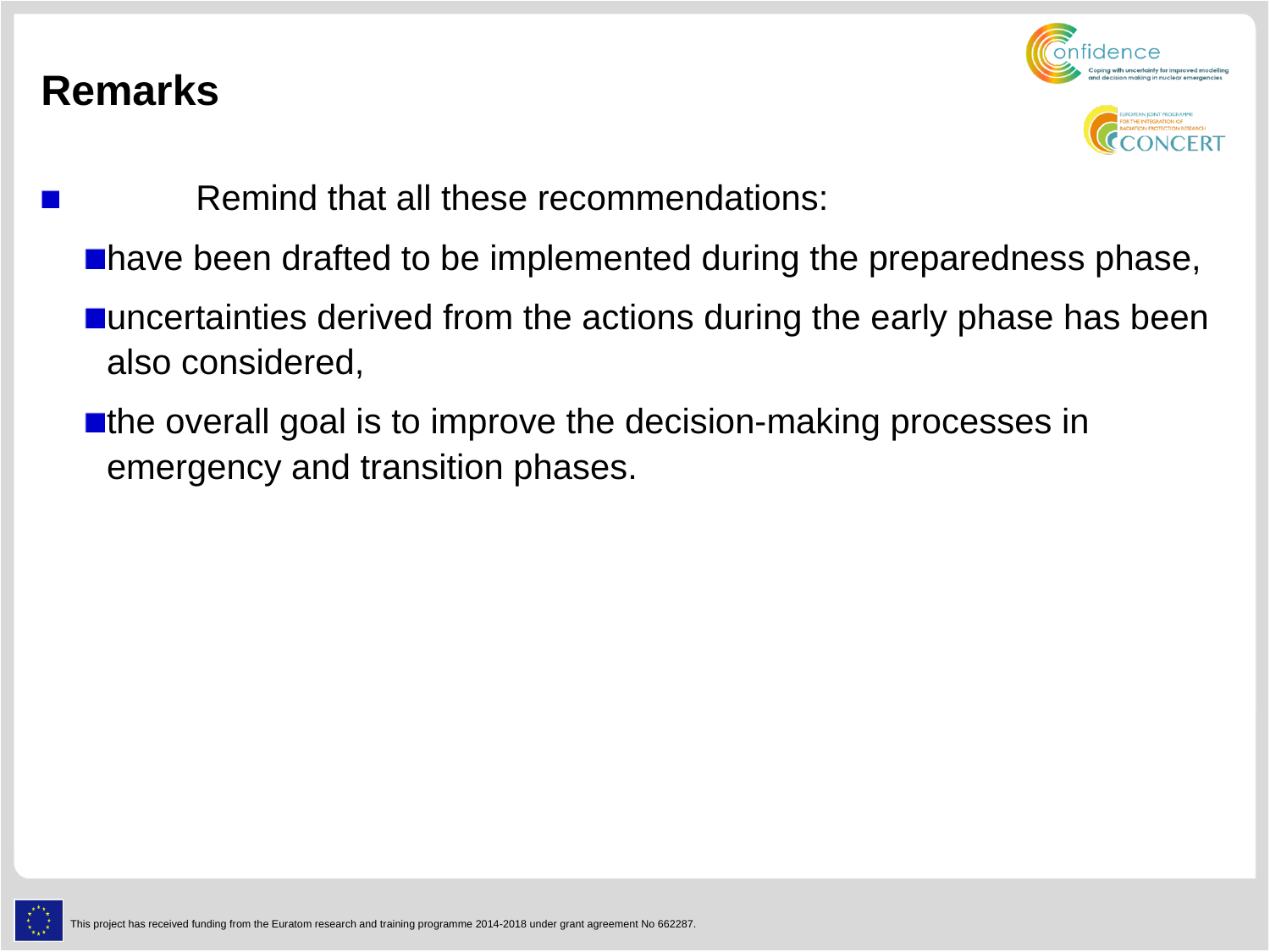

# Remarks
	Remind that all these recommendations:
have been drafted to be implemented during the preparedness phase,
uncertainties derived from the actions during the early phase has been also considered,
the overall goal is to improve the decision-making processes in emergency and transition phases.